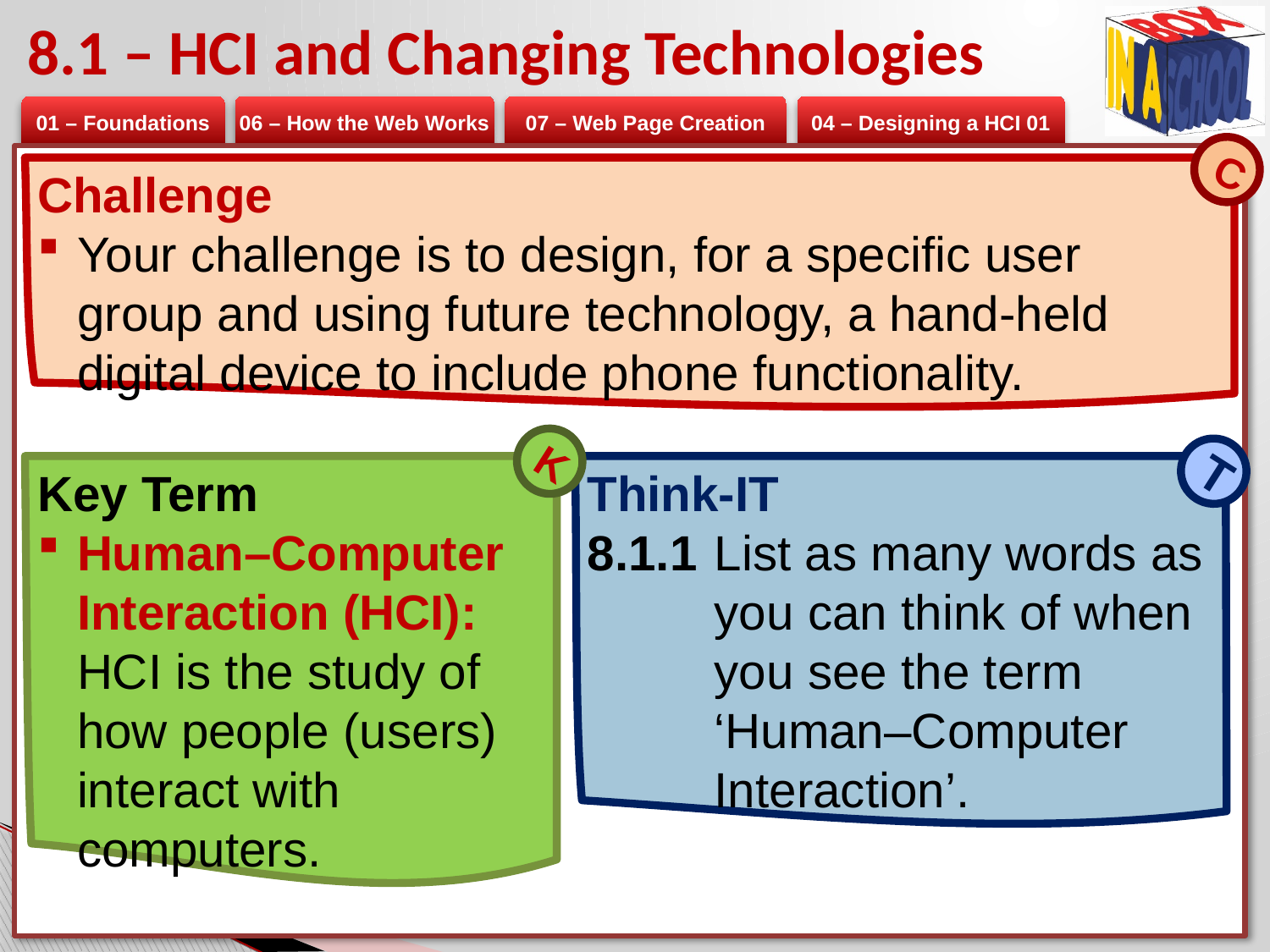

# 8.1 – HCI and Changing Technologies
C
Challenge
Your challenge is to design, for a specific user group and using future technology, a hand-held digital device to include phone functionality.
K
T
Key Term
Human–Computer Interaction (HCI): HCI is the study of how people (users) interact with computers.
Think-IT
8.1.1 	List as many words as you can think of when you see the term ‘Human–Computer Interaction’.